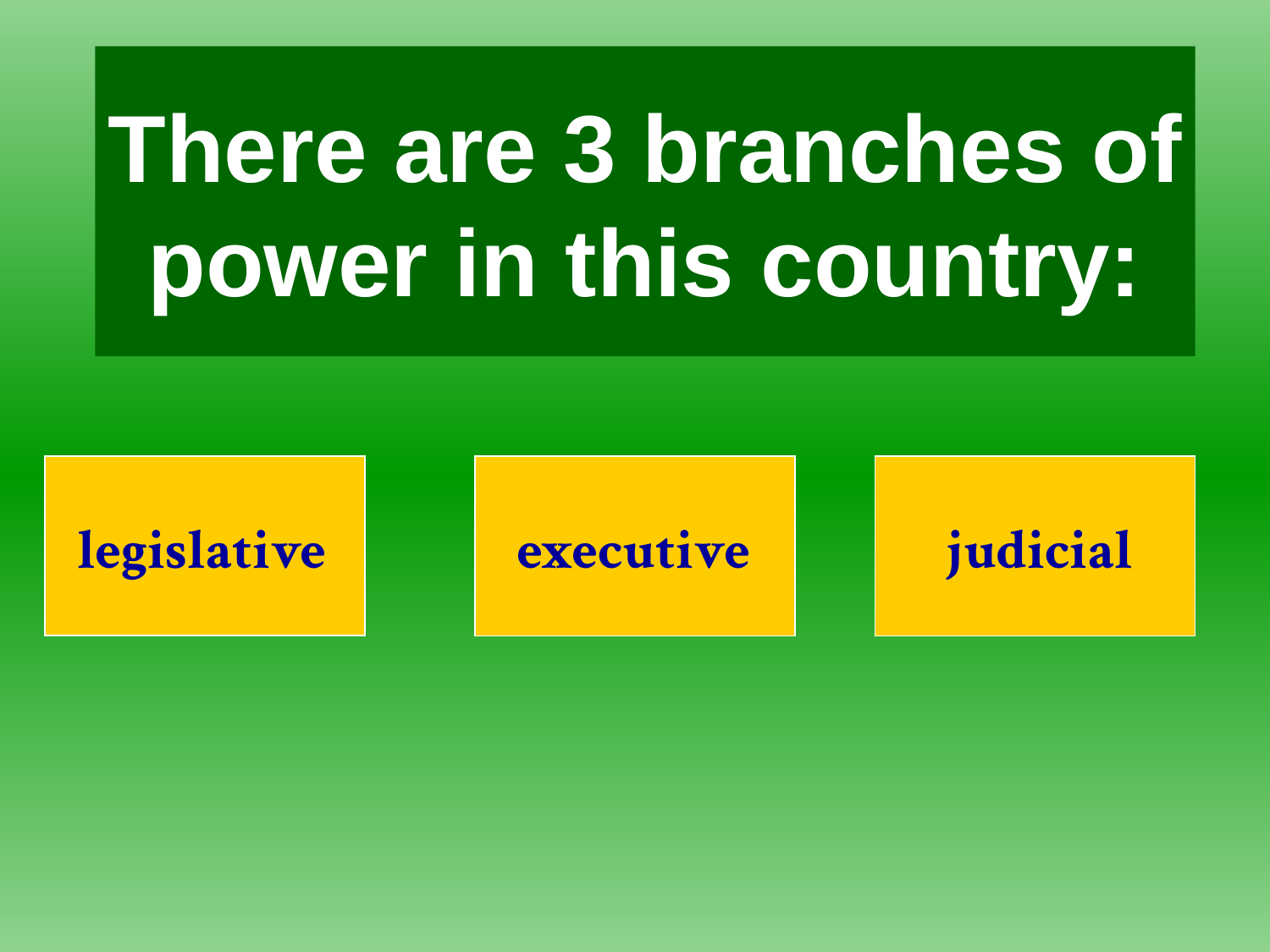

# There are 3 branches of power in this country:

legislative
executive
judicial